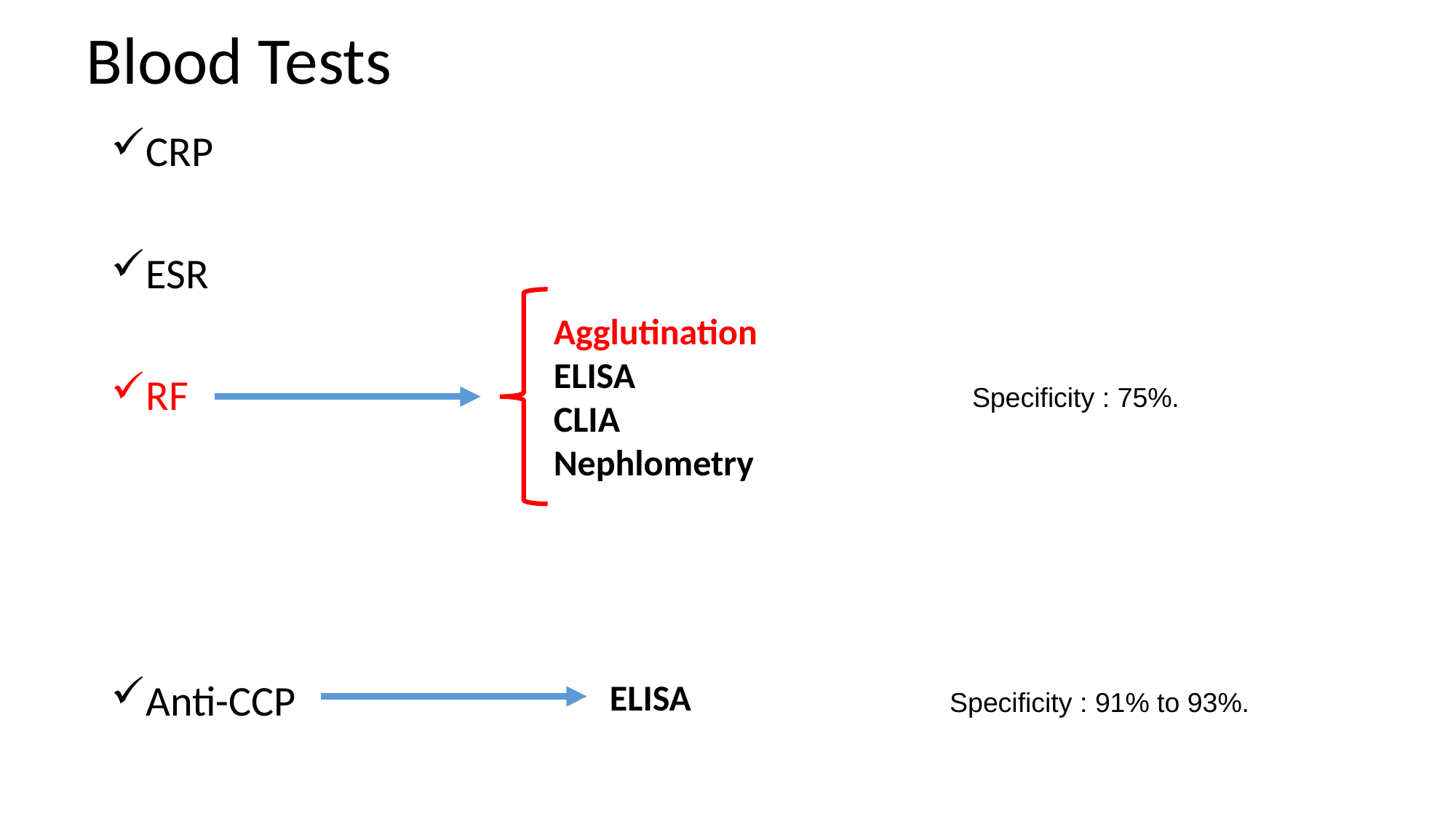

# Blood Tests
CRP

ESR

RF

Anti-CCP

Agglutination
ELISA
CLIA
Nephlometry
Specificity : 75%.
ELISA
Specificity : 91% to 93%.